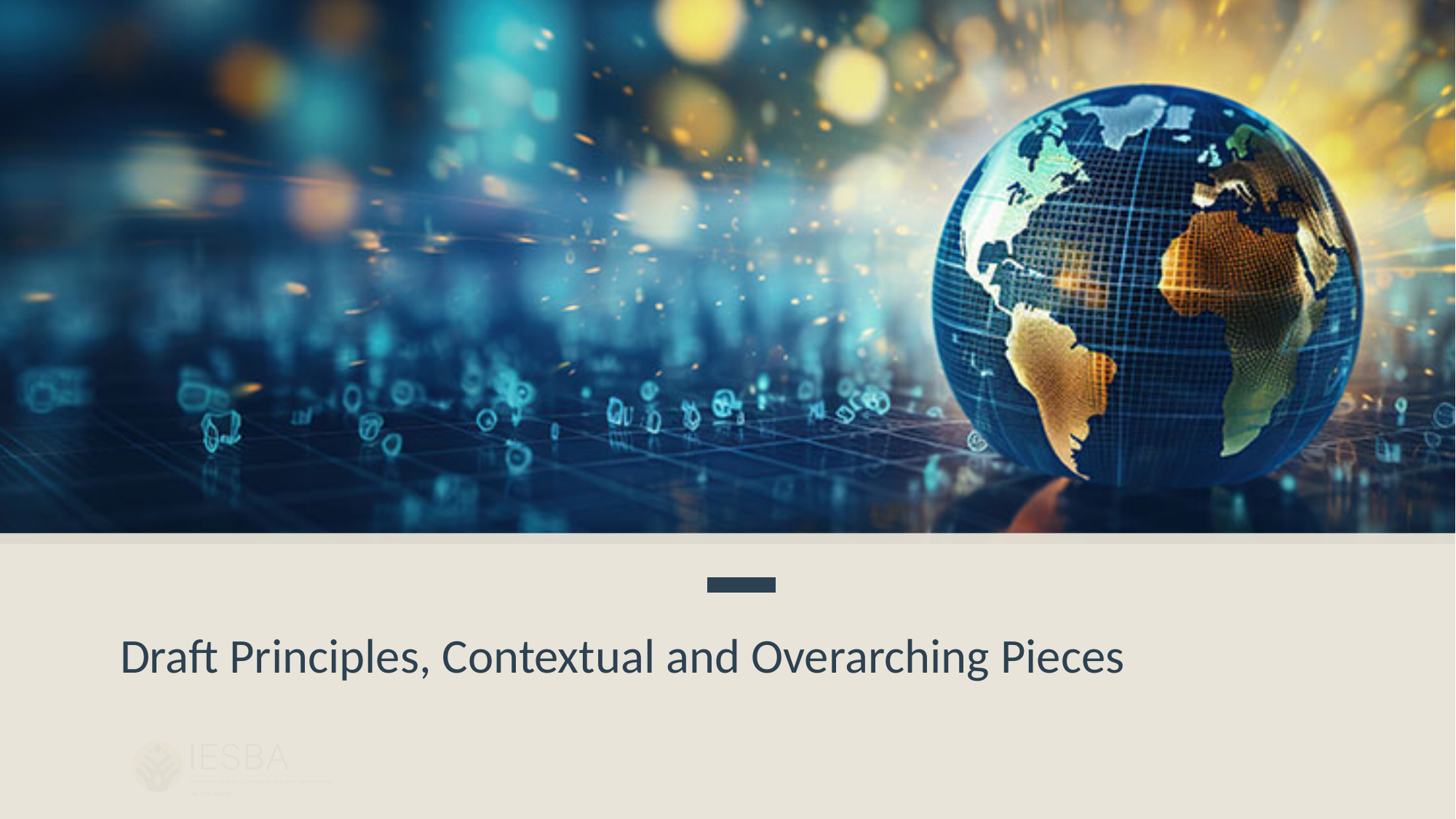

# Draft Principles, Contextual and Overarching Pieces